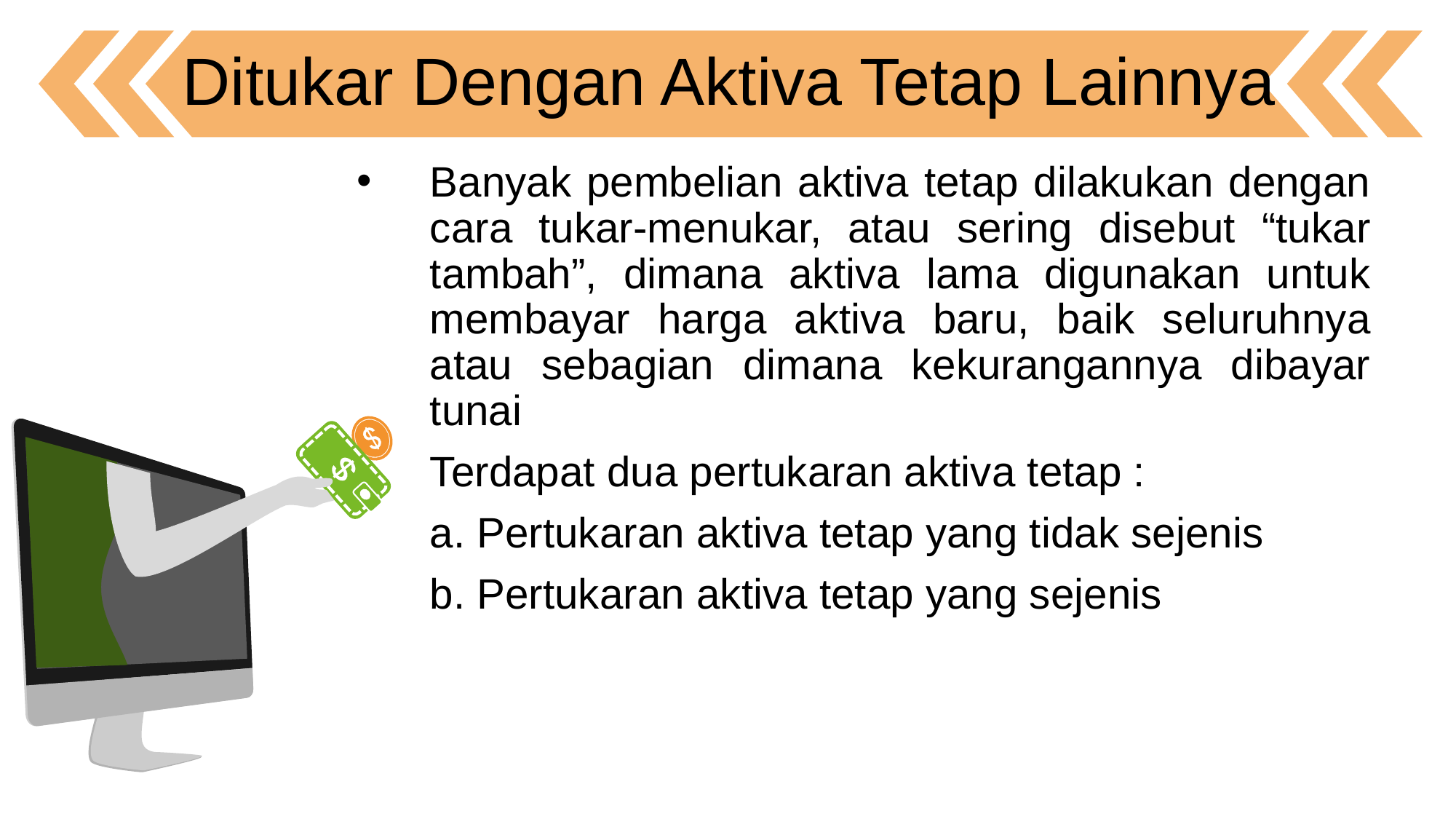

Ditukar Dengan Aktiva Tetap Lainnya
Banyak pembelian aktiva tetap dilakukan dengan cara tukar-menukar, atau sering disebut “tukar tambah”, dimana aktiva lama digunakan untuk membayar harga aktiva baru, baik seluruhnya atau sebagian dimana kekurangannya dibayar tunai
Terdapat dua pertukaran aktiva tetap :
	a. Pertukaran aktiva tetap yang tidak sejenis
	b. Pertukaran aktiva tetap yang sejenis